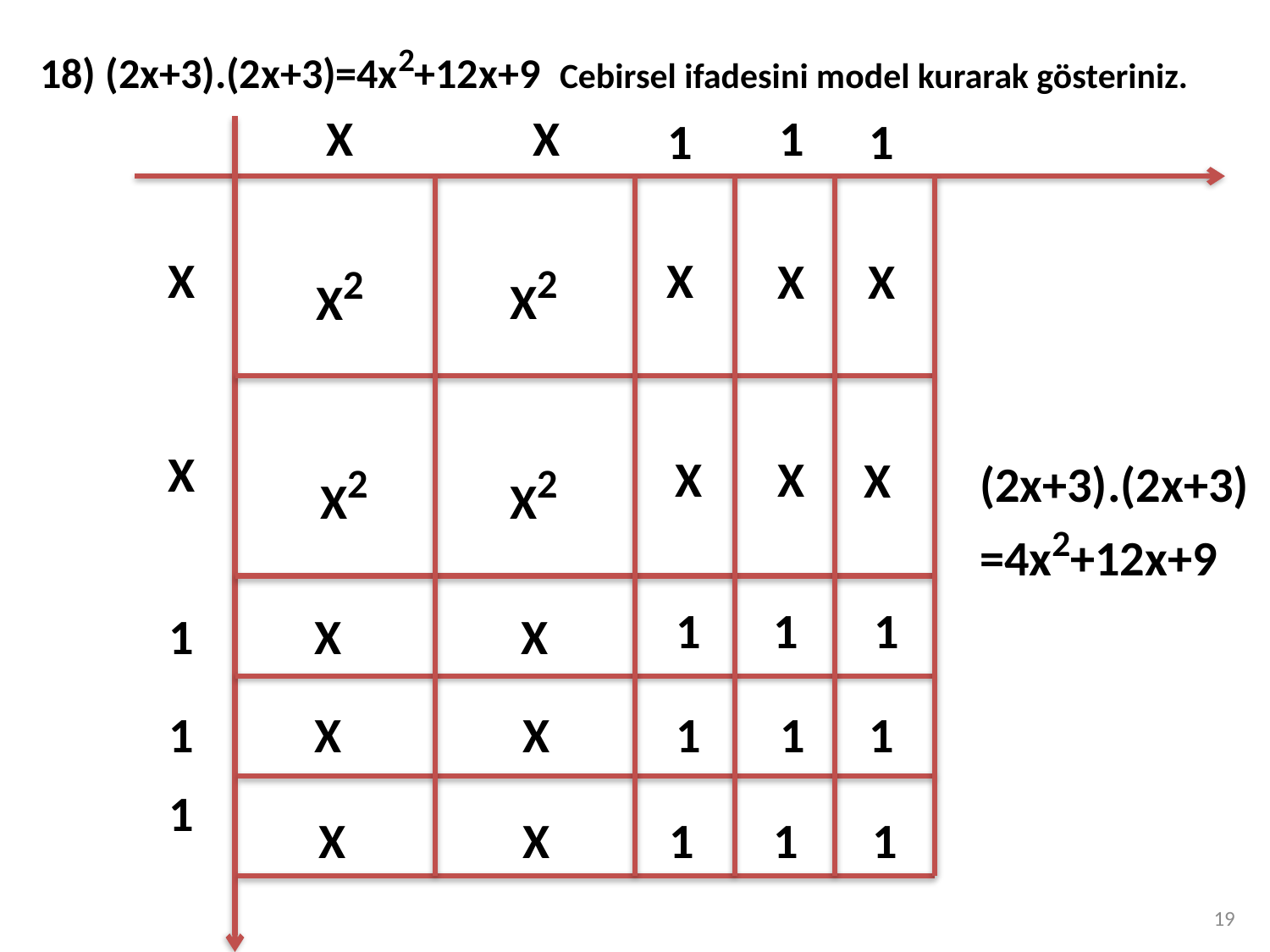

18) (2x+3).(2x+3)=4x2+12x+9  Cebirsel ifadesini model kurarak gösteriniz.
X
X
1
1
1
X
X2
X
X2
X
X
X
X
X
X2
X2
X
(2x+3).(2x+3)
=4x2+12x+9
1
1
1
X
1
X
1
X
X
1
1
1
1
1
1
X
X
1
19